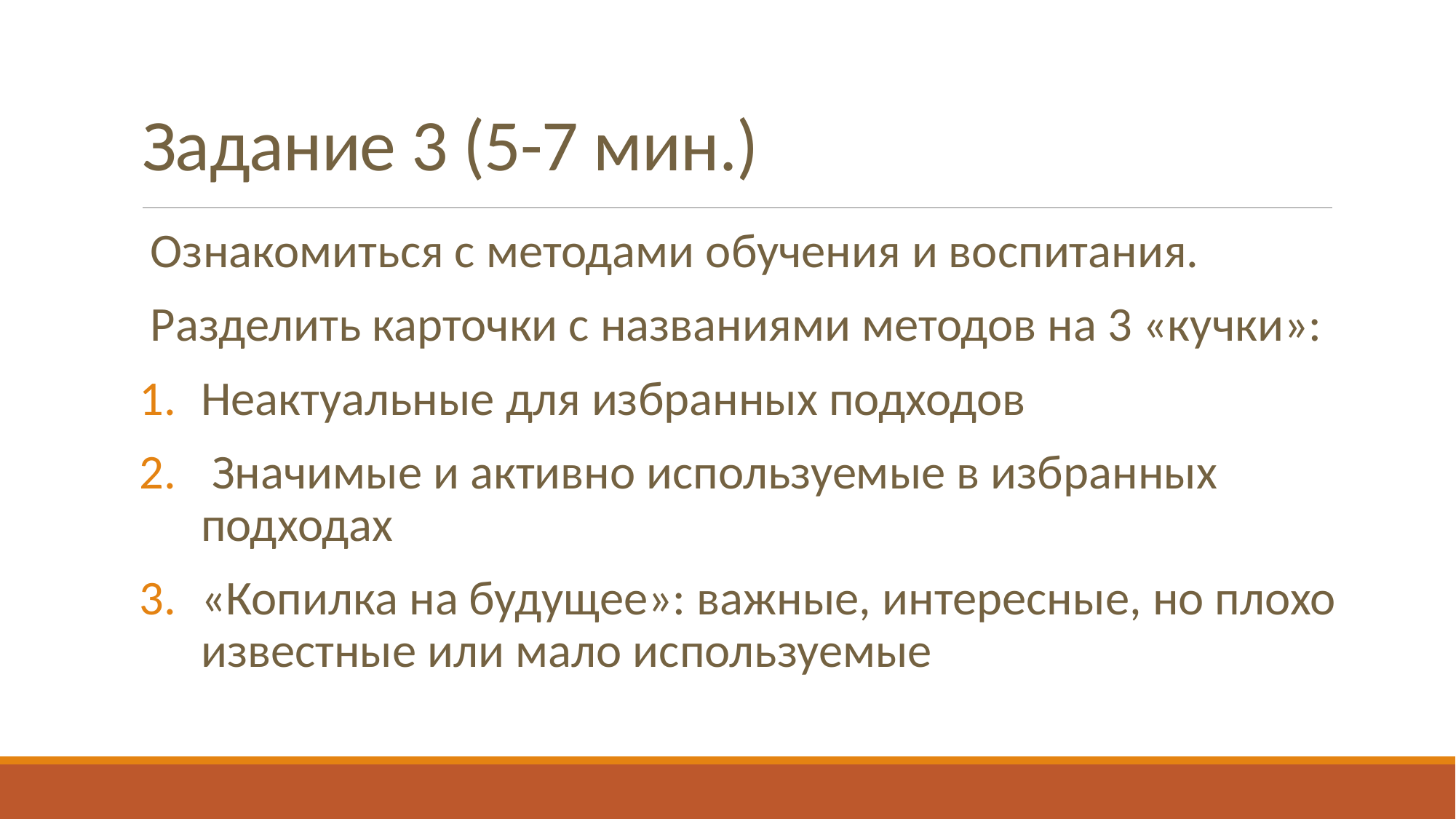

# Задание 3 (5-7 мин.)
Ознакомиться с методами обучения и воспитания.
Разделить карточки с названиями методов на 3 «кучки»:
Неактуальные для избранных подходов
 Значимые и активно используемые в избранных подходах
«Копилка на будущее»: важные, интересные, но плохо известные или мало используемые